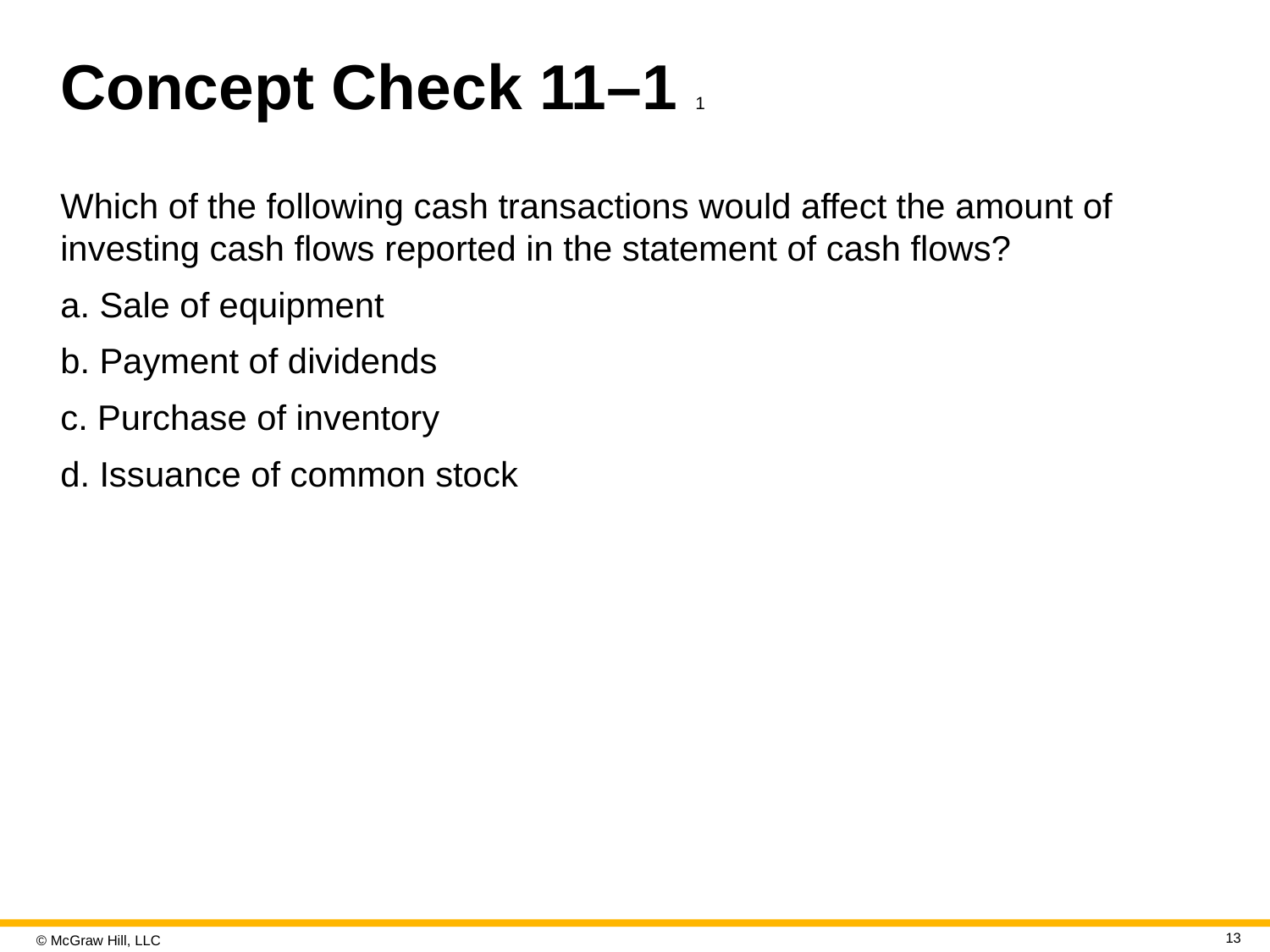

# Concept Check 11–1 1
Which of the following cash transactions would affect the amount of investing cash flows reported in the statement of cash flows?
a. Sale of equipment
b. Payment of dividends
c. Purchase of inventory
d. Issuance of common stock
13